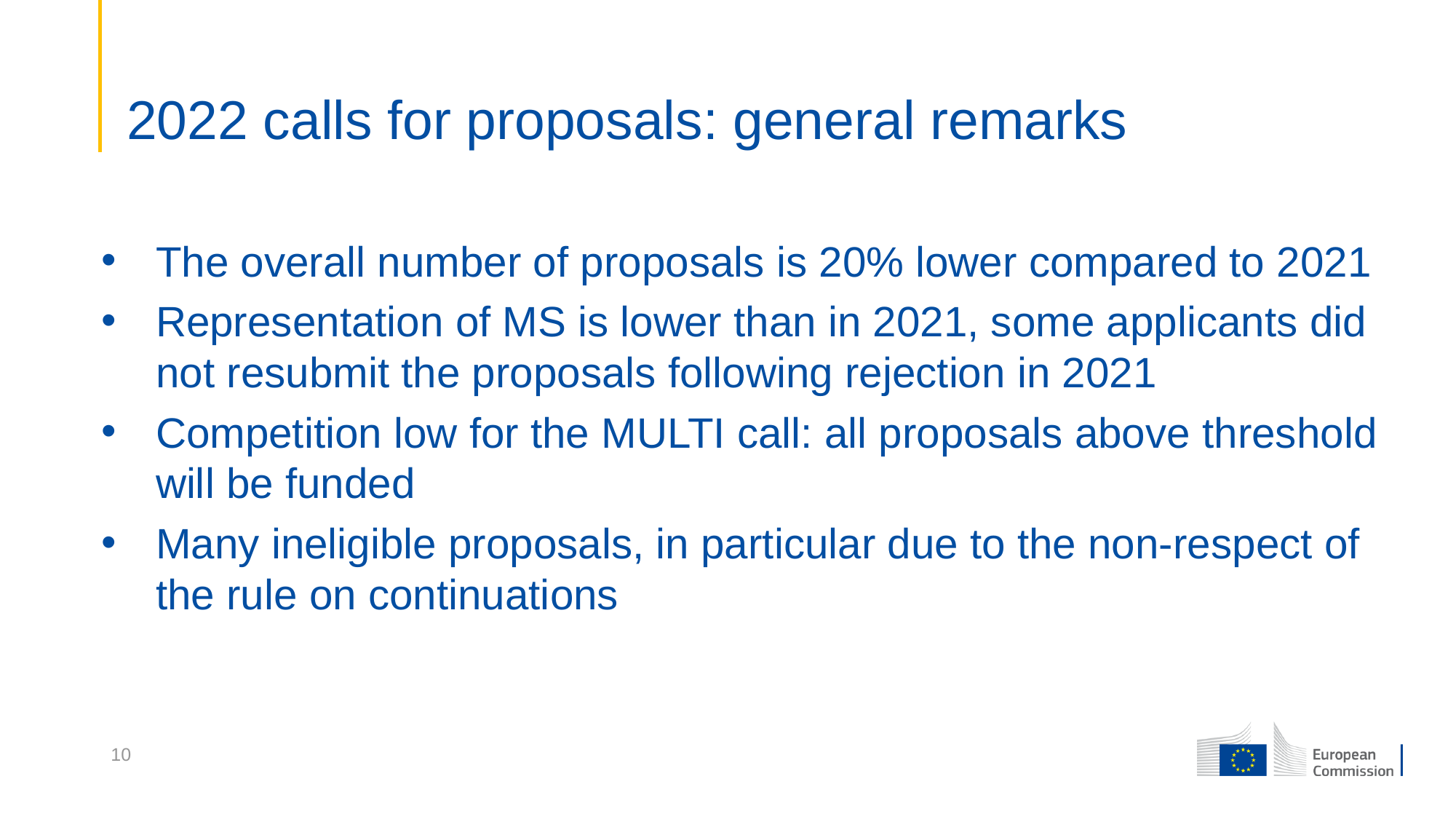

# 2022 calls for proposals: general remarks
The overall number of proposals is 20% lower compared to 2021
Representation of MS is lower than in 2021, some applicants did not resubmit the proposals following rejection in 2021
Competition low for the MULTI call: all proposals above threshold will be funded
Many ineligible proposals, in particular due to the non-respect of the rule on continuations

10